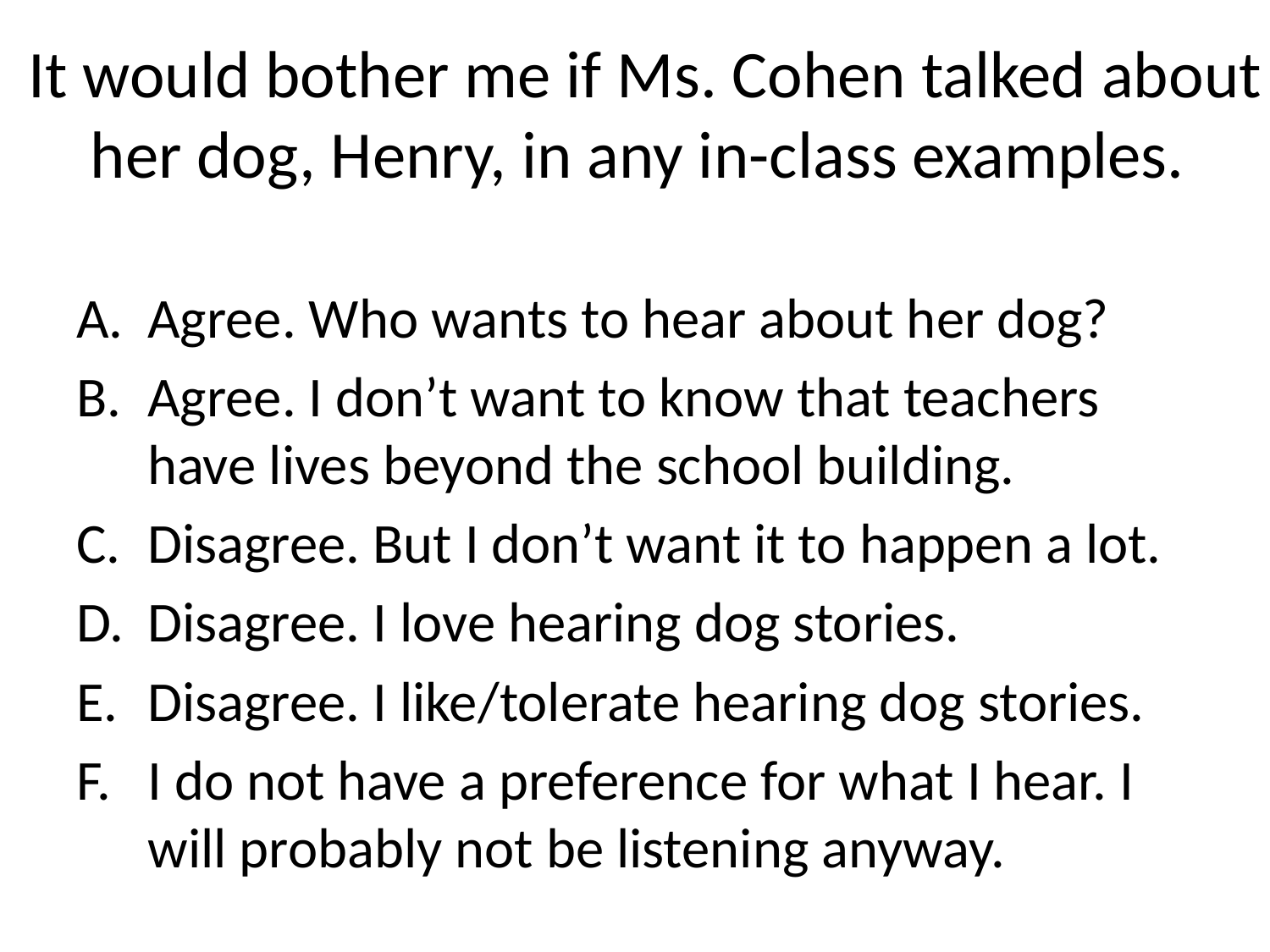

# It would bother me if Ms. Cohen talked about her dog, Henry, in any in-class examples.
Agree. Who wants to hear about her dog?
Agree. I don’t want to know that teachers have lives beyond the school building.
Disagree. But I don’t want it to happen a lot.
Disagree. I love hearing dog stories.
Disagree. I like/tolerate hearing dog stories.
I do not have a preference for what I hear. I will probably not be listening anyway.